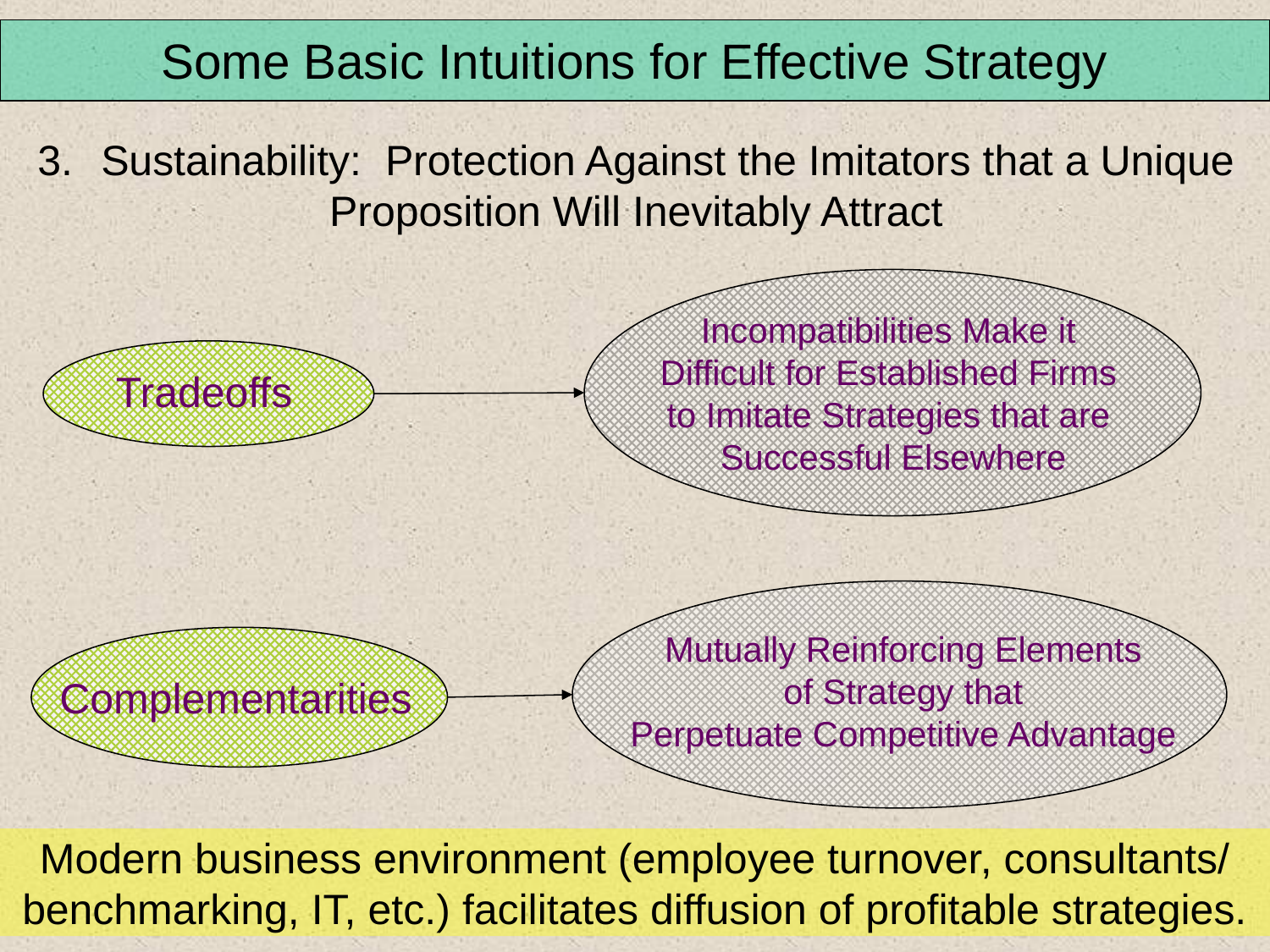

Some Basic Intuitions for Effective Strategy
Sustainability:  Protection Against the Imitators that a Unique
Proposition Will Inevitably Attract

Incompatibilities Make it
Difficult for Established Firms
to Imitate Strategies that are
Successful Elsewhere

Tradeoffs

Mutually Reinforcing Elements
of Strategy that
Perpetuate Competitive Advantage

Complementarities
Modern business environment (employee turnover, consultants/
benchmarking, IT, etc.) facilitates diffusion of profitable strategies.